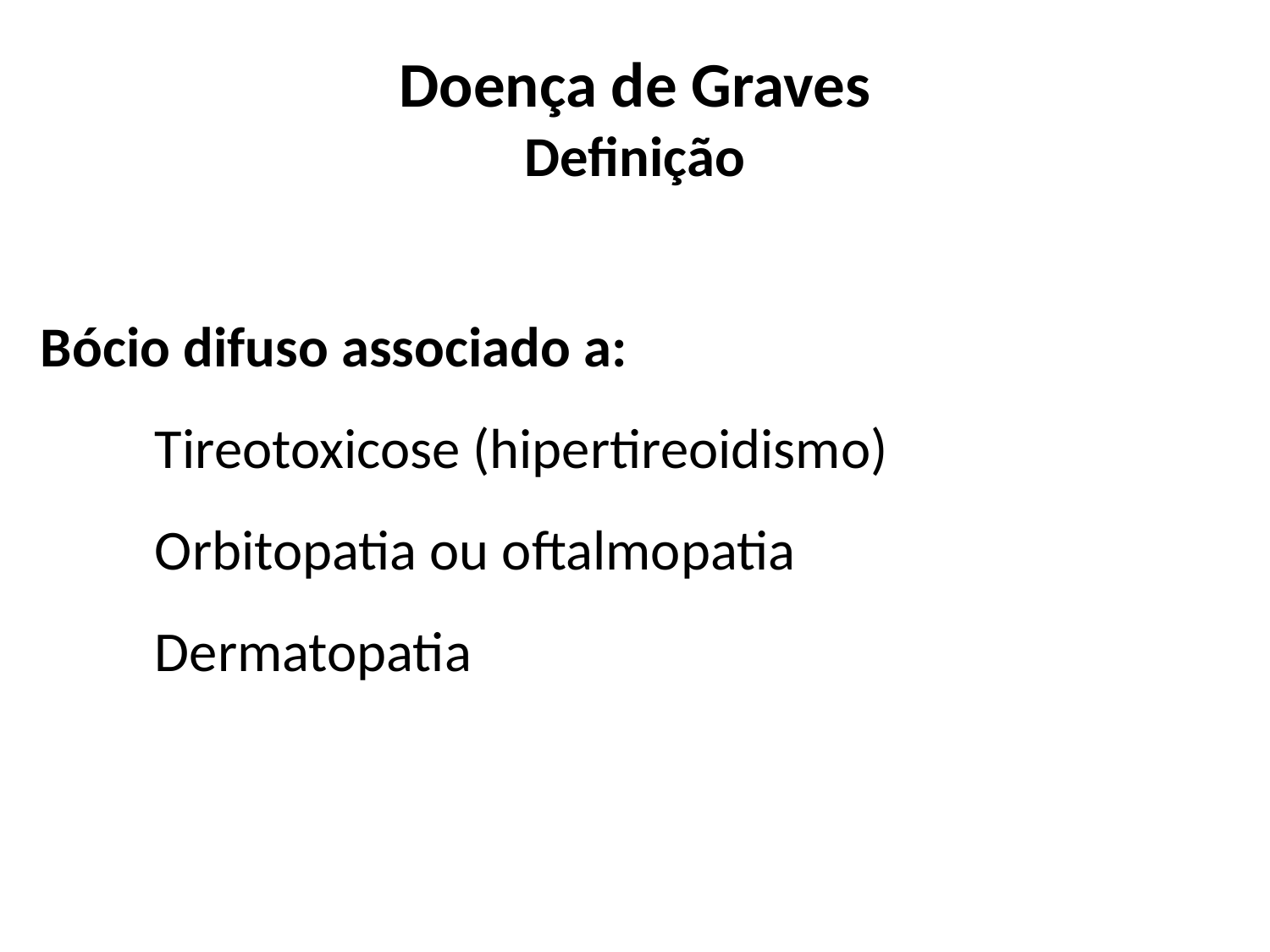

# Doença de Graves Definição
 Bócio difuso associado a:
	Tireotoxicose (hipertireoidismo)
	Orbitopatia ou oftalmopatia
	Dermatopatia